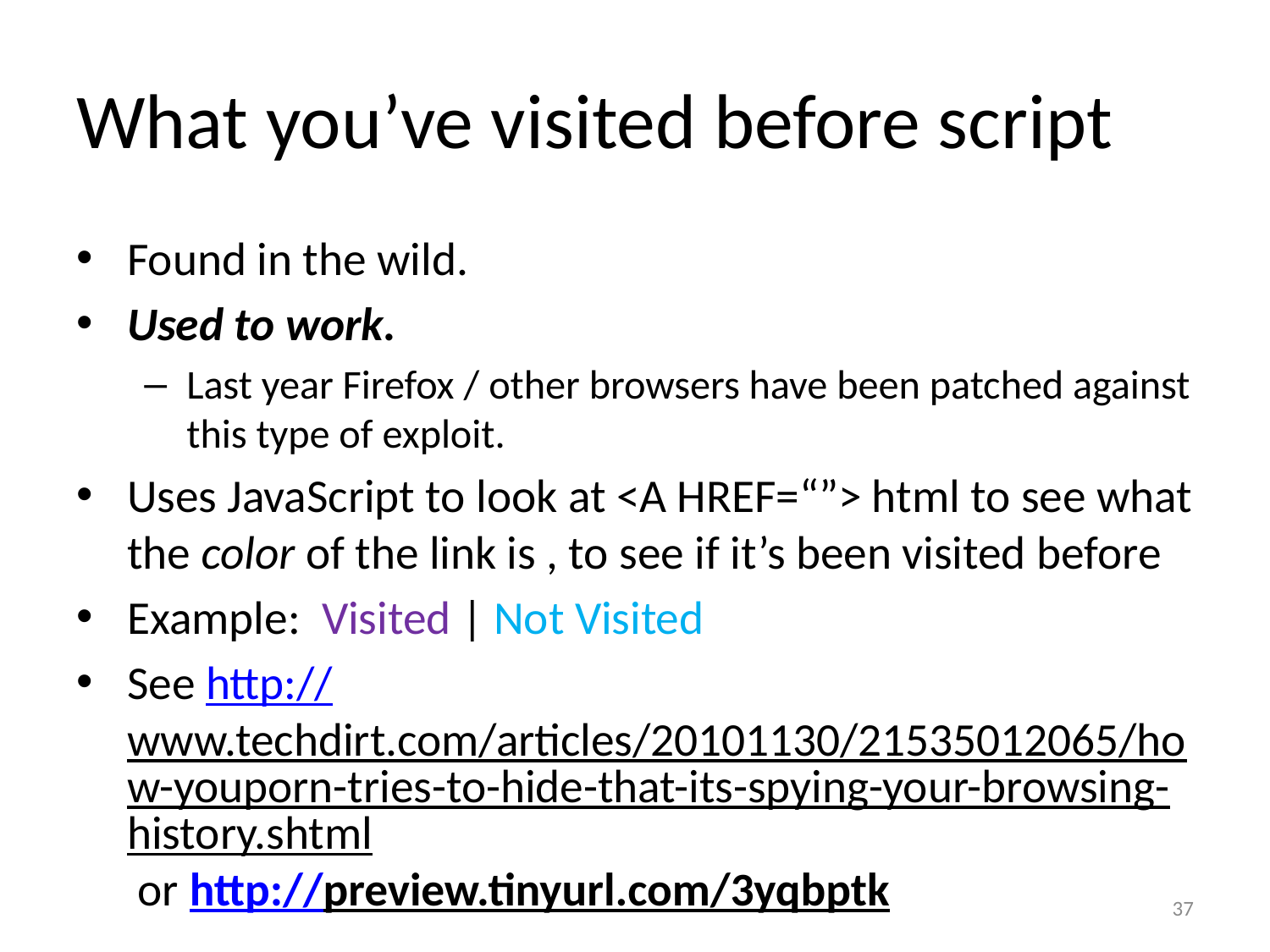

# What you’ve visited before script
Found in the wild.
Used to work.
Last year Firefox / other browsers have been patched against this type of exploit.
Uses JavaScript to look at <A HREF=“”> html to see what the color of the link is , to see if it’s been visited before
Example:  Visited | Not Visited
See http://www.techdirt.com/articles/20101130/21535012065/how-youporn-tries-to-hide-that-its-spying-your-browsing-history.shtml or http://preview.tinyurl.com/3yqbptk
37